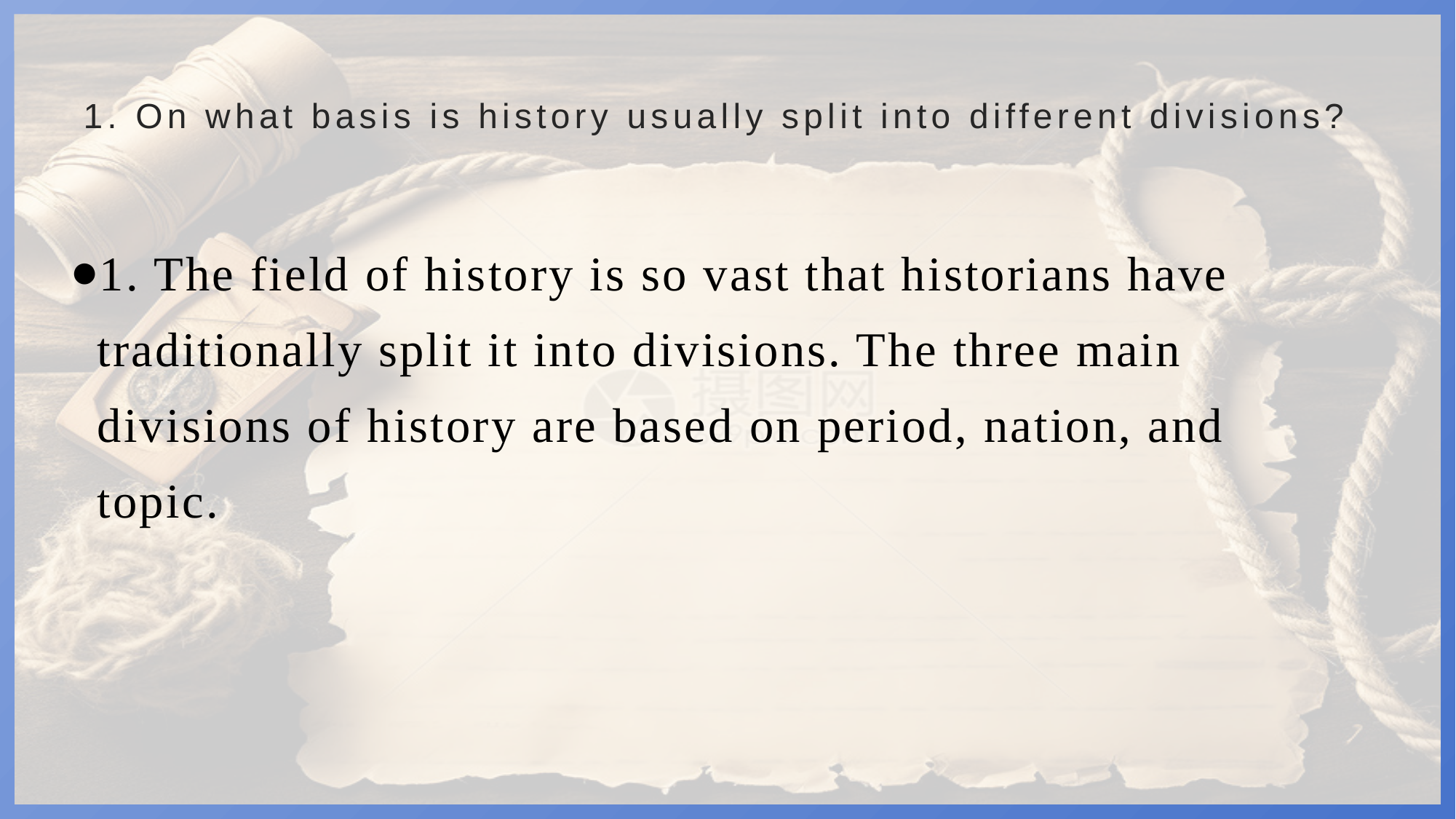

# 1. On what basis is history usually split into different divisions?
1. The field of history is so vast that historians have traditionally split it into divisions. The three main divisions of history are based on period, nation, and topic.